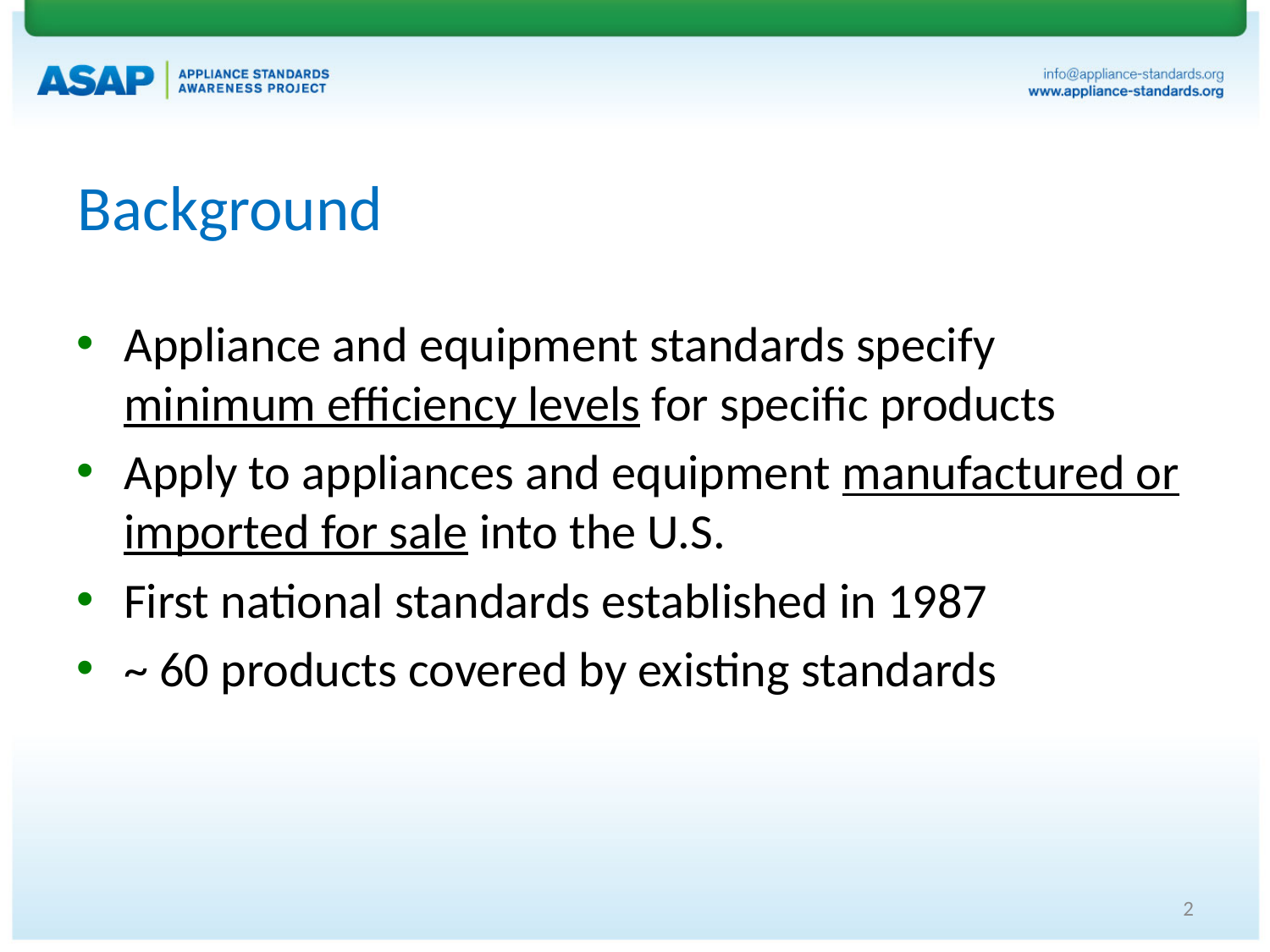

# Background
Appliance and equipment standards specify minimum efficiency levels for specific products
Apply to appliances and equipment manufactured or imported for sale into the U.S.
First national standards established in 1987
~ 60 products covered by existing standards
2